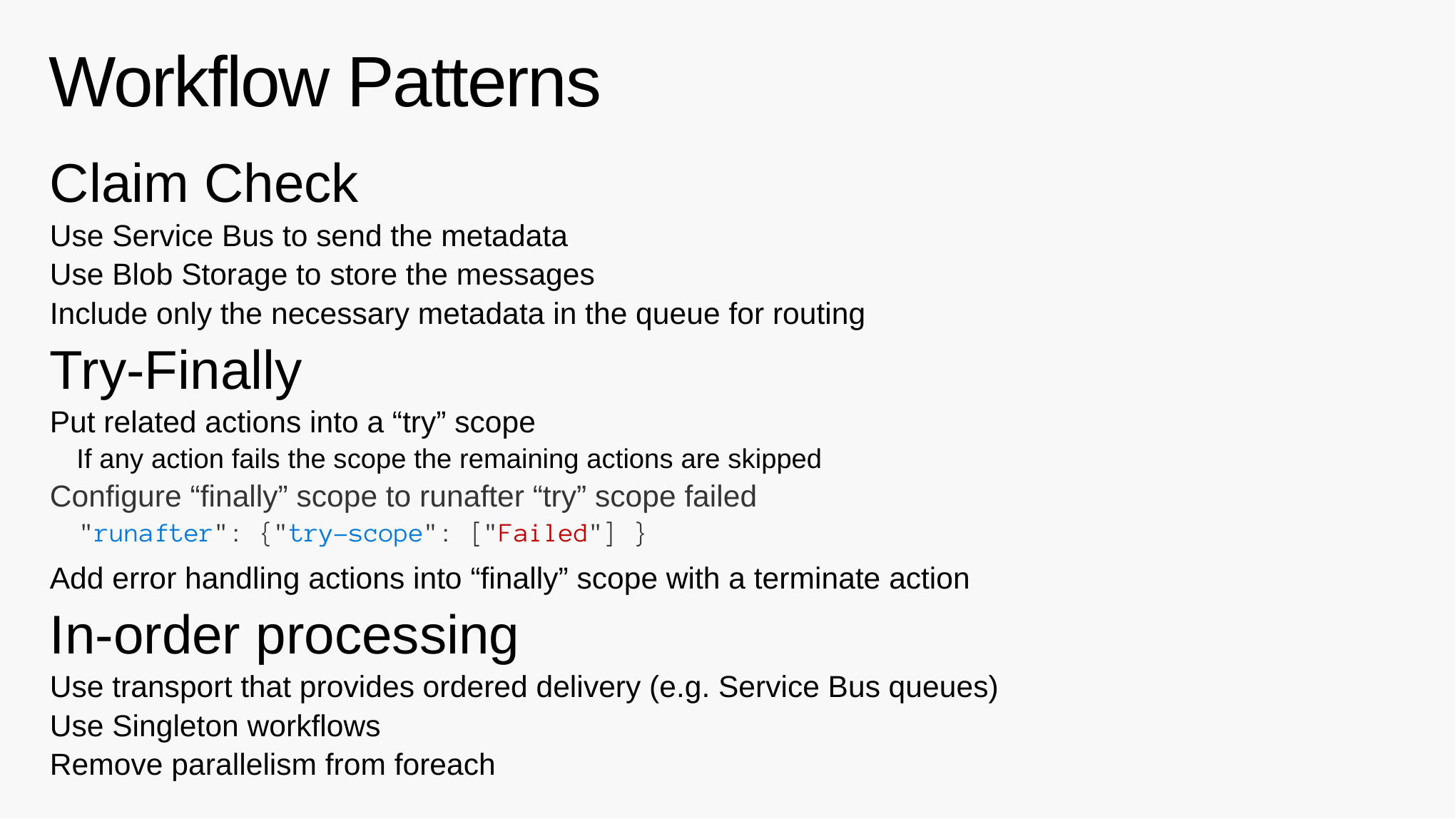

# Workflow Patterns
Claim Check
Use Service Bus to send the metadata
Use Blob Storage to store the messages
Include only the necessary metadata in the queue for routing
Try-Finally
Put related actions into a “try” scope
If any action fails the scope the remaining actions are skipped
Configure “finally” scope to runafter “try” scope failed
  "runafter": {"try-scope": ["Failed"] }
Add error handling actions into “finally” scope with a terminate action
In-order processing
Use transport that provides ordered delivery (e.g. Service Bus queues)
Use Singleton workflows
Remove parallelism from foreach